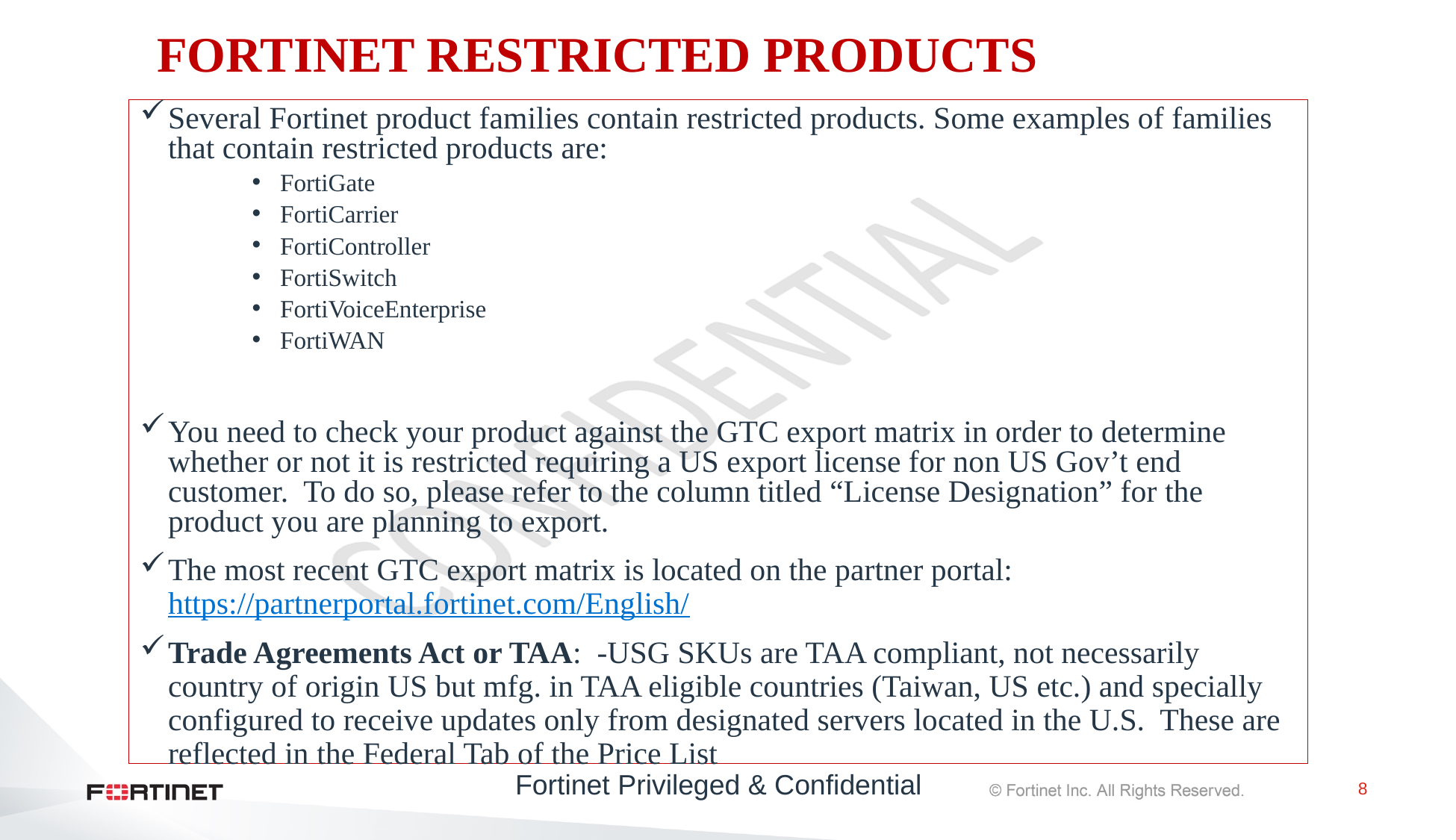

# FORTINET RESTRICTED PRODUCTS
Several Fortinet product families contain restricted products. Some examples of families that contain restricted products are:
FortiGate
FortiCarrier
FortiController
FortiSwitch
FortiVoiceEnterprise
FortiWAN

You need to check your product against the GTC export matrix in order to determine whether or not it is restricted requiring a US export license for non US Gov’t end customer.  To do so, please refer to the column titled “License Designation” for the product you are planning to export.
The most recent GTC export matrix is located on the partner portal: https://partnerportal.fortinet.com/English/
Trade Agreements Act or TAA:  -USG SKUs are TAA compliant, not necessarily country of origin US but mfg. in TAA eligible countries (Taiwan, US etc.) and specially configured to receive updates only from designated servers located in the U.S.  These are reflected in the Federal Tab of the Price List
Fortinet Privileged & Confidential